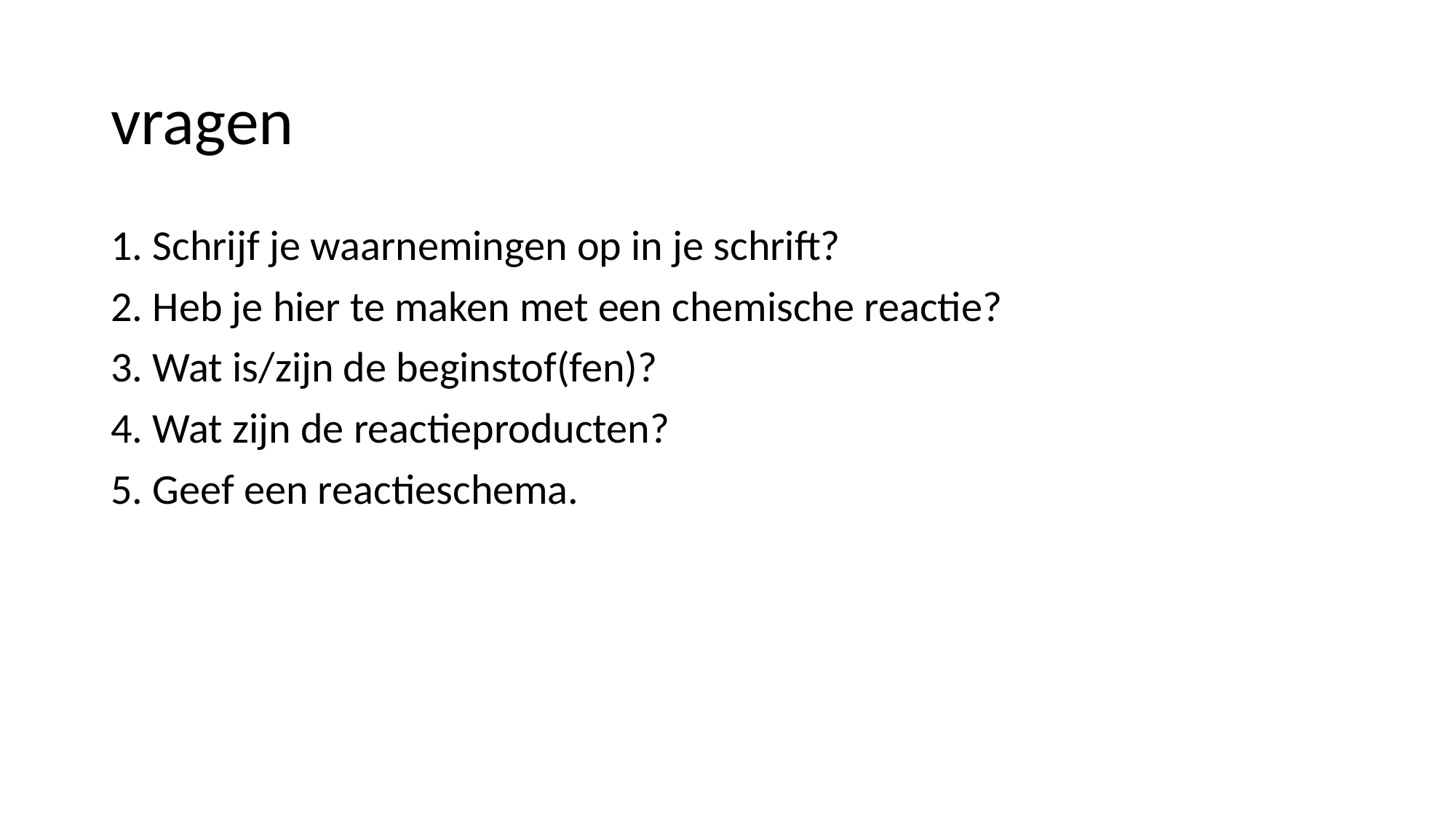

# vragen
1. Schrijf je waarnemingen op in je schrift?
2. Heb je hier te maken met een chemische reactie?
3. Wat is/zijn de beginstof(fen)?
4. Wat zijn de reactieproducten?
5. Geef een reactieschema.